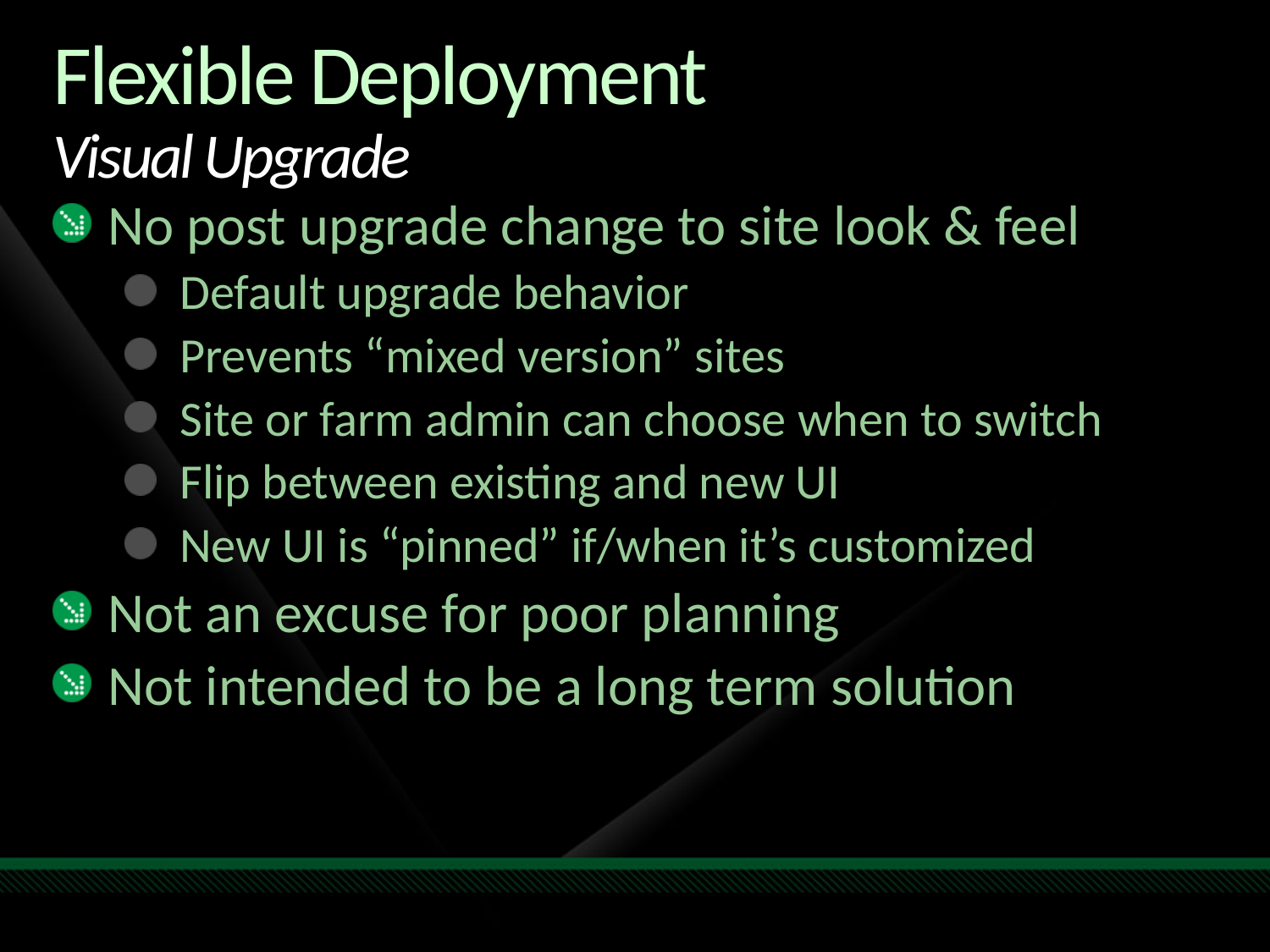

# Flexible Deployment Visual Upgrade
No post upgrade change to site look & feel
Default upgrade behavior
Prevents “mixed version” sites
Site or farm admin can choose when to switch
Flip between existing and new UI
New UI is “pinned” if/when it’s customized
Not an excuse for poor planning
Not intended to be a long term solution